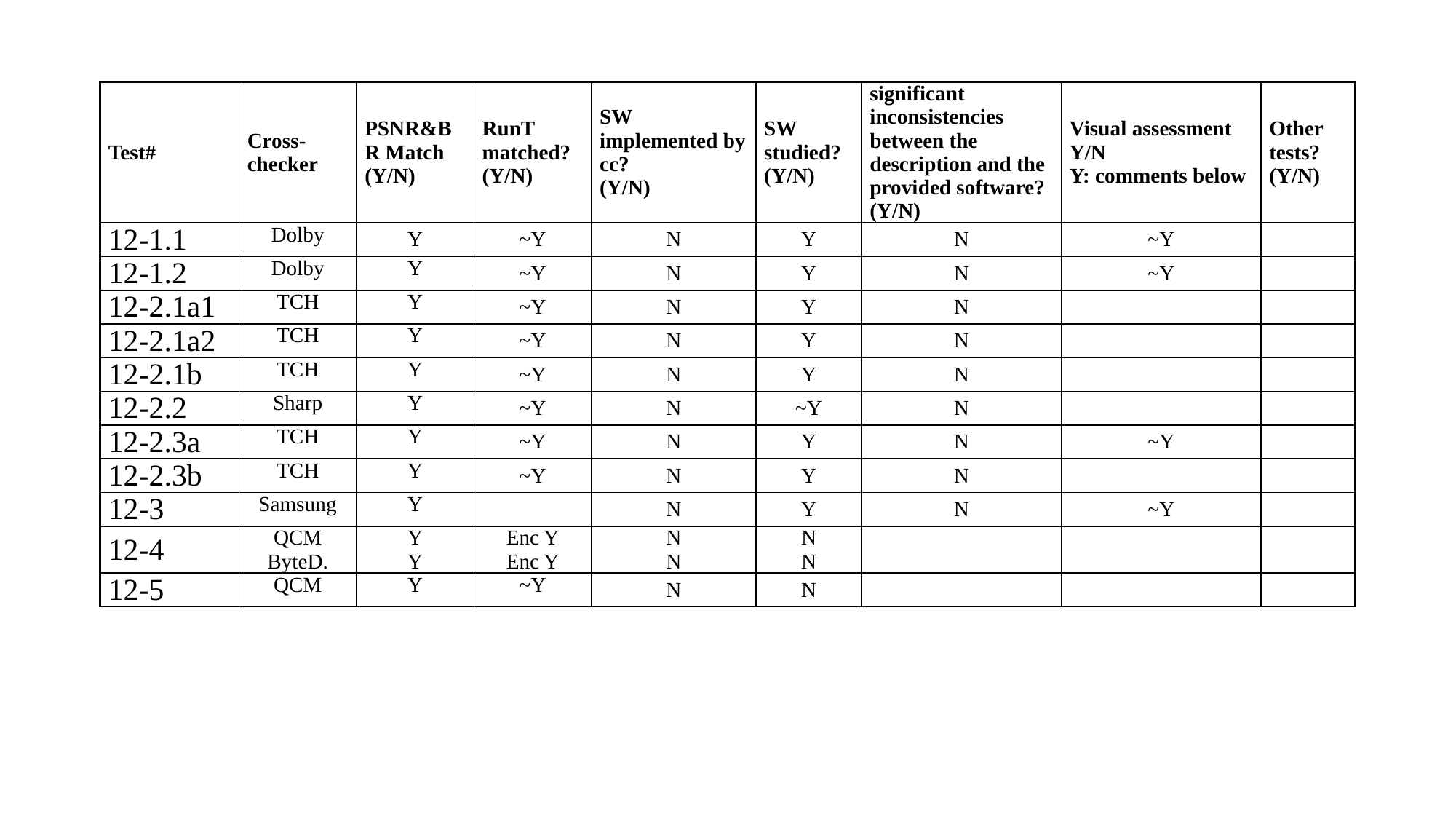

| Test# | Cross-checker | PSNR&BR Match (Y/N) | RunT matched? (Y/N) | SW implemented by cc? (Y/N) | SW studied? (Y/N) | significant inconsistencies between the description and the provided software? (Y/N) | Visual assessment Y/N Y: comments below | Other tests? (Y/N) |
| --- | --- | --- | --- | --- | --- | --- | --- | --- |
| 12-1.1 | Dolby | Y | ~Y | N | Y | N | ~Y |  |
| 12-1.2 | Dolby | Y | ~Y | N | Y | N | ~Y |  |
| 12-2.1a1 | TCH | Y | ~Y | N | Y | N |  |  |
| 12-2.1a2 | TCH | Y | ~Y | N | Y | N |  |  |
| 12-2.1b | TCH | Y | ~Y | N | Y | N |  |  |
| 12-2.2 | Sharp | Y | ~Y | N | ~Y | N |  |  |
| 12-2.3a | TCH | Y | ~Y | N | Y | N | ~Y |  |
| 12-2.3b | TCH | Y | ~Y | N | Y | N |  |  |
| 12-3 | Samsung | Y |  | N | Y | N | ~Y |  |
| 12-4 | QCM ByteD. | Y Y | Enc Y Enc Y | N N | N N |  |  |  |
| 12-5 | QCM | Y | ~Y | N | N |  |  |  |